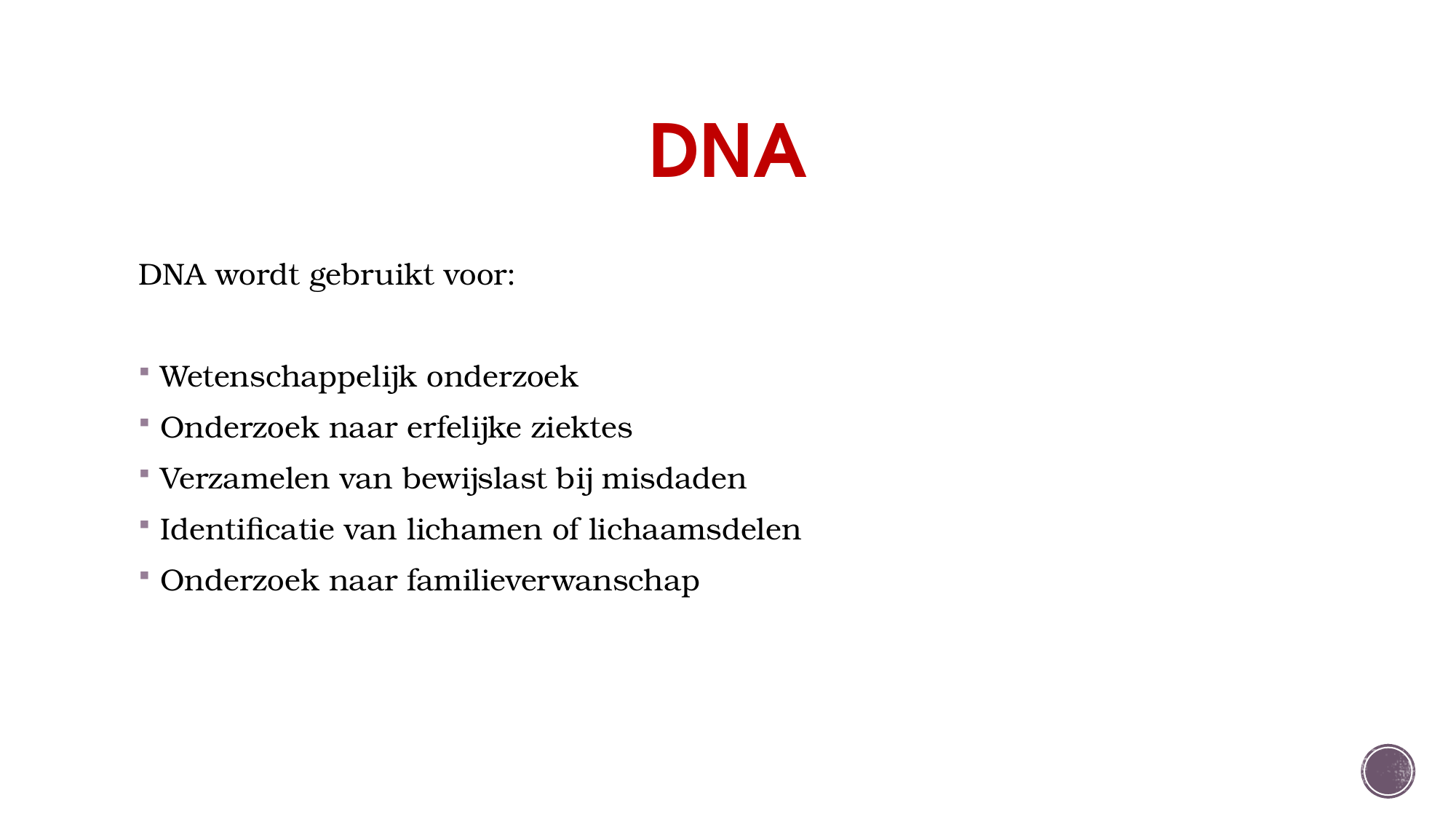

# DNA
DNA wordt gebruikt voor:

Wetenschappelijk onderzoek
Onderzoek naar erfelijke ziektes
Verzamelen van bewijslast bij misdaden
Identificatie van lichamen of lichaamsdelen
Onderzoek naar familieverwanschap